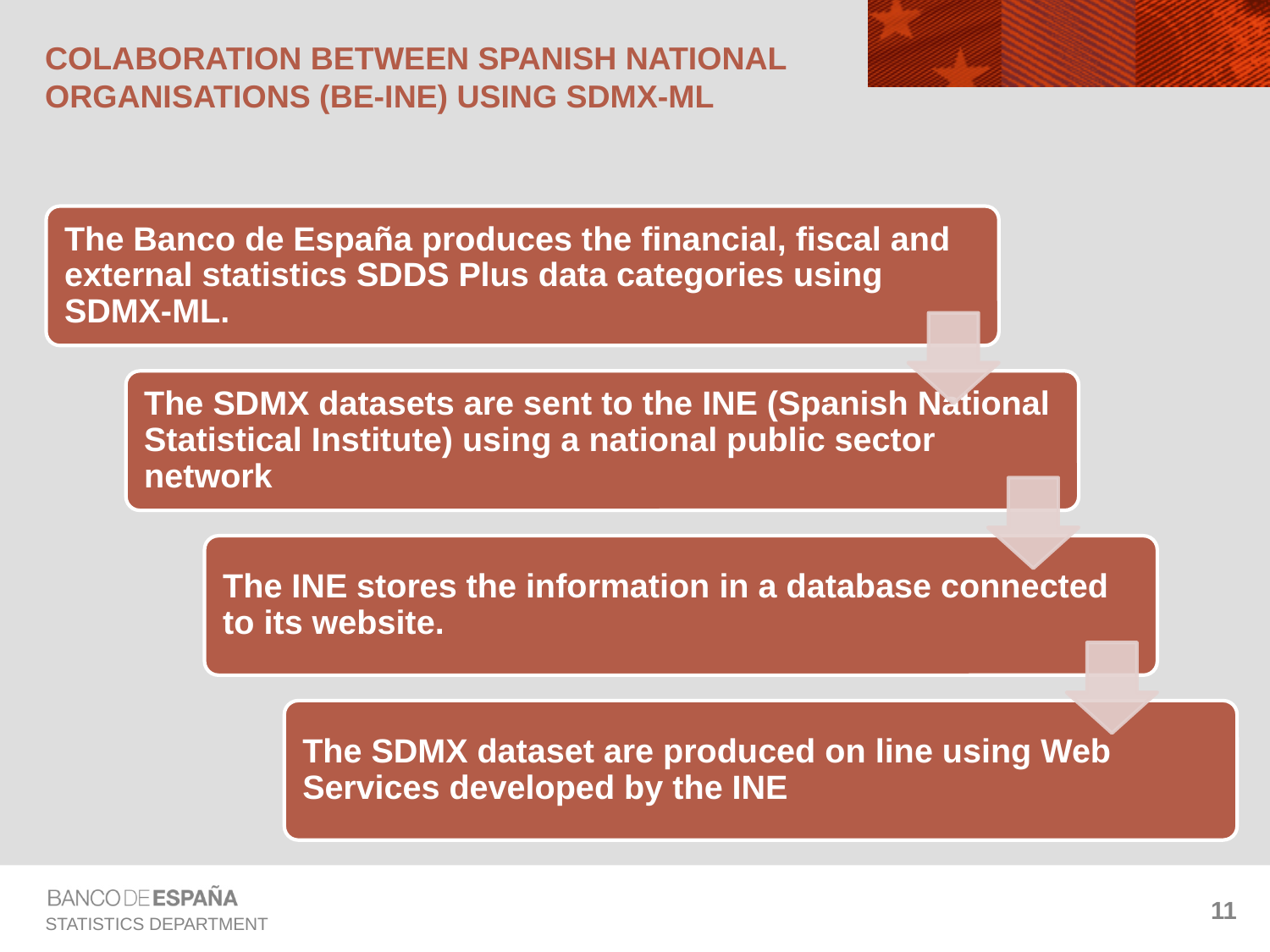

# COLABORATION BETWEEN Spanish NATIONAL ORGANISATIONS (BE-INE) USING SDMX-ML
The Banco de España produces the financial, fiscal and external statistics SDDS Plus data categories using SDMX-ML.
The SDMX datasets are sent to the INE (Spanish National Statistical Institute) using a national public sector network
The INE stores the information in a database connected to its website.
The SDMX dataset are produced on line using Web Services developed by the INE

11